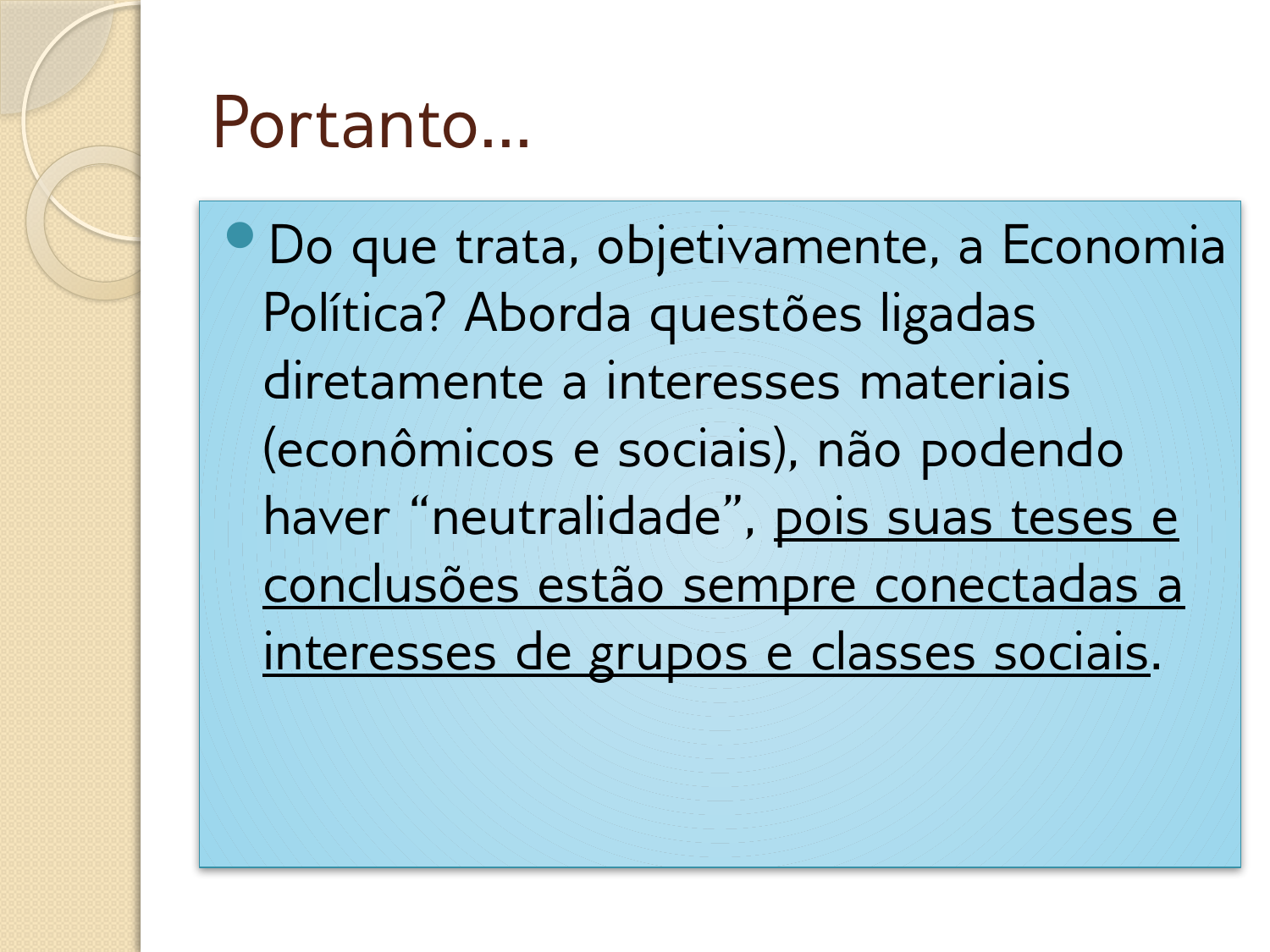

# Portanto...
Do que trata, objetivamente, a Economia Política? Aborda questões ligadas diretamente a interesses materiais (econômicos e sociais), não podendo haver “neutralidade”, pois suas teses e conclusões estão sempre conectadas a interesses de grupos e classes sociais.